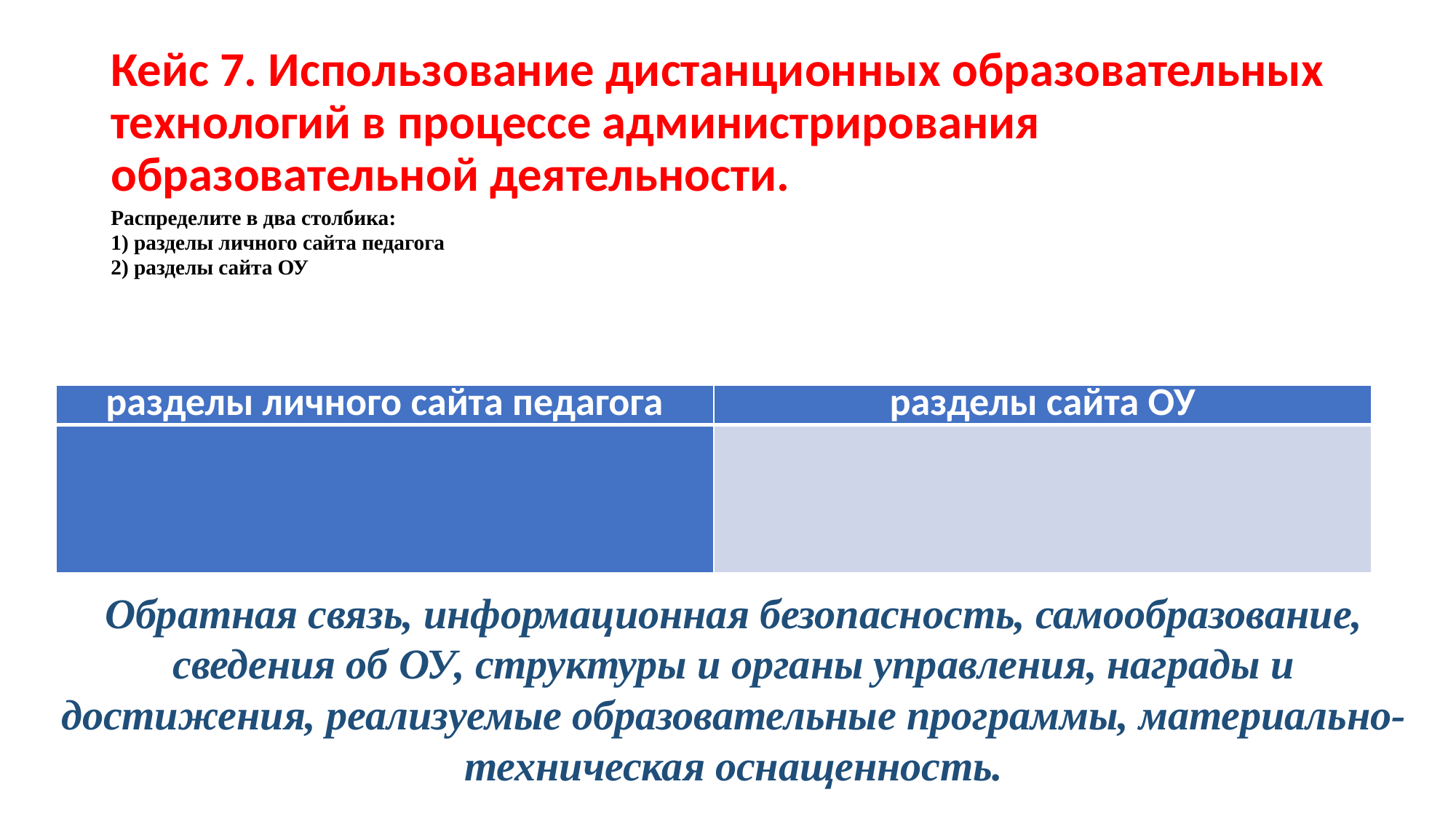

# Кейс 7. Использование дистанционных образовательных технологий в процессе администрирования образовательной деятельности.
Распределите в два столбика:
1) разделы личного сайта педагога
2) разделы сайта ОУ

| разделы личного сайта педагога | разделы сайта ОУ |
| --- | --- |
|  |  |
Обратная связь, информационная безопасность, самообразование, сведения об ОУ, структуры и органы управления, награды и достижения, реализуемые образовательные программы, материально-техническая оснащенность.